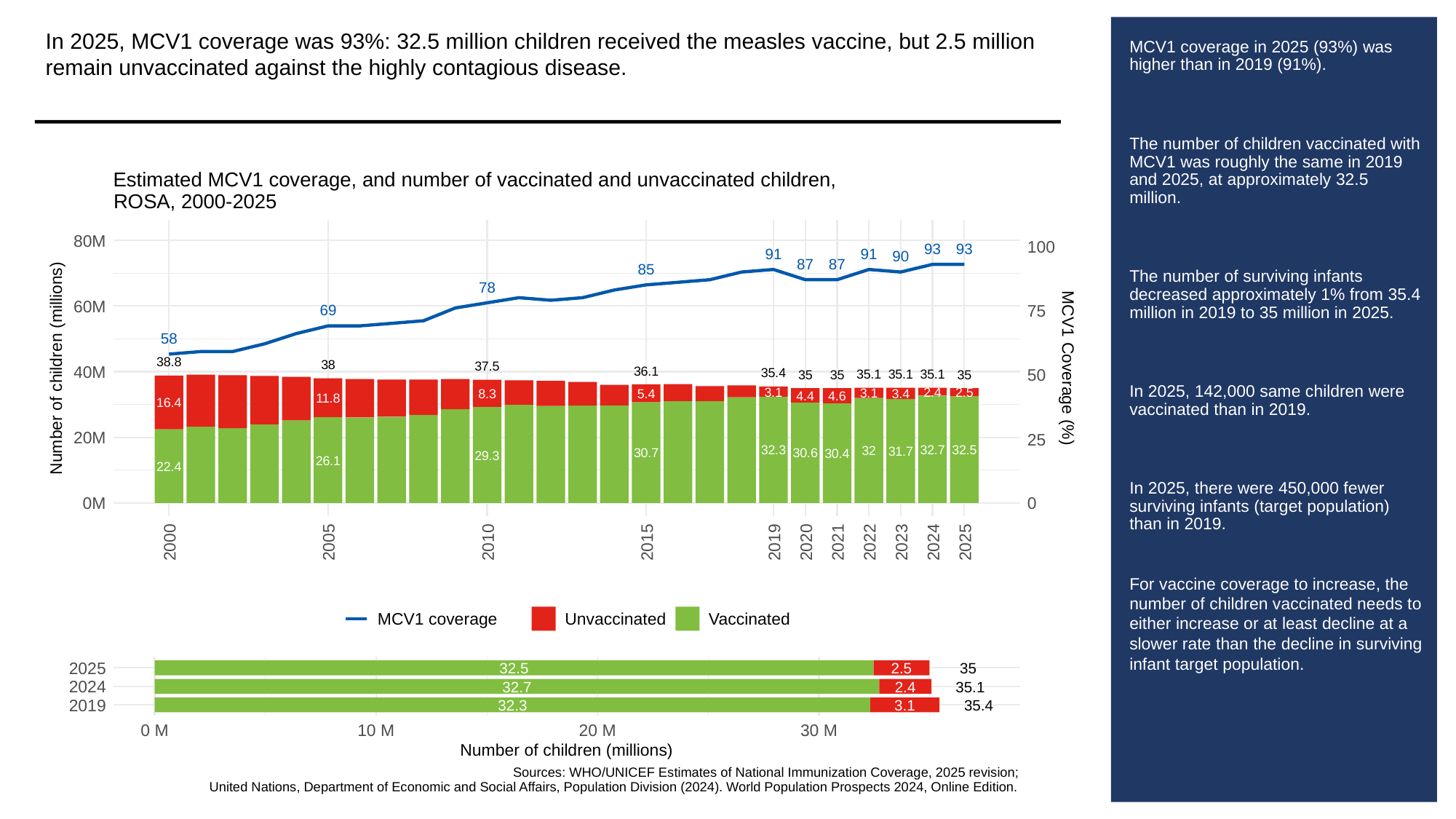

In 2025, MCV1 coverage was 93%: 32.5 million children received the measles vaccine, but 2.5 million remain unvaccinated against the highly contagious disease.
# MCV1 coverage in 2025 (93%) was higher than in 2019 (91%).

The number of children vaccinated with MCV1 was roughly the same in 2019 and 2025, at approximately 32.5 million.

The number of surviving infants decreased approximately 1% from 35.4 million in 2019 to 35 million in 2025.

In 2025, 142,000 same children were vaccinated than in 2019.

In 2025, there were 450,000 fewer surviving infants (target population) than in 2019.

For vaccine coverage to increase, the number of children vaccinated needs to either increase or at least decline at a slower rate than the decline in surviving infant target population.

Estimated MCV1 coverage, and number of vaccinated and unvaccinated children,
ROSA, 2000-2025

80M

100
93
93
91
91
90
87
87
85

78
60M
69
75

58

38.8
38
37.5
Number of children (millions)
MCV1 Coverage (%)
40M
36.1
35.4
50
35.1
35.1
35.1
35
35
35

2.4
3.1
2.5

3.1
5.4
8.3
3.4
4.4
4.6
11.8

16.4

20M
25

32.7
32.5
32.3
32
31.7
30.7
30.6
30.4
29.3
26.1
22.4

0M
0

2000
2005
2010
2015
2019
2020
2021
2022
2023
2024
2025

MCV1 coverage
Unvaccinated
Vaccinated

2025
32.5
2.5
35

2024
32.7
2.4
35.1

2019
32.3
3.1
35.4

0 M
10 M
20 M
30 M
Number of children (millions)
Sources: WHO/UNICEF Estimates of National Immunization Coverage, 2025 revision;
United Nations, Department of Economic and Social Affairs, Population Division (2024). World Population Prospects 2024, Online Edition.